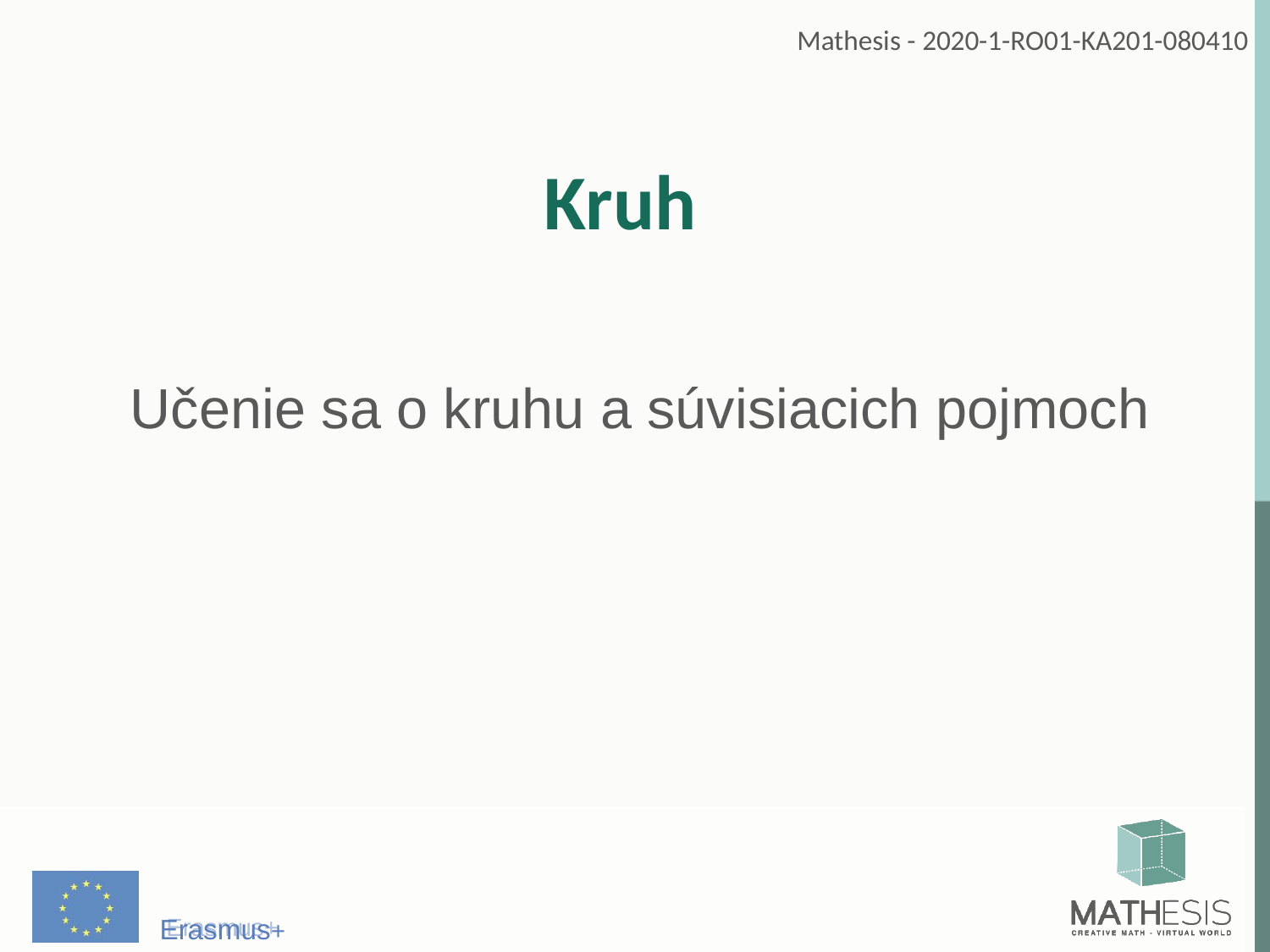

# Kruh
Učenie sa o kruhu a súvisiacich pojmoch